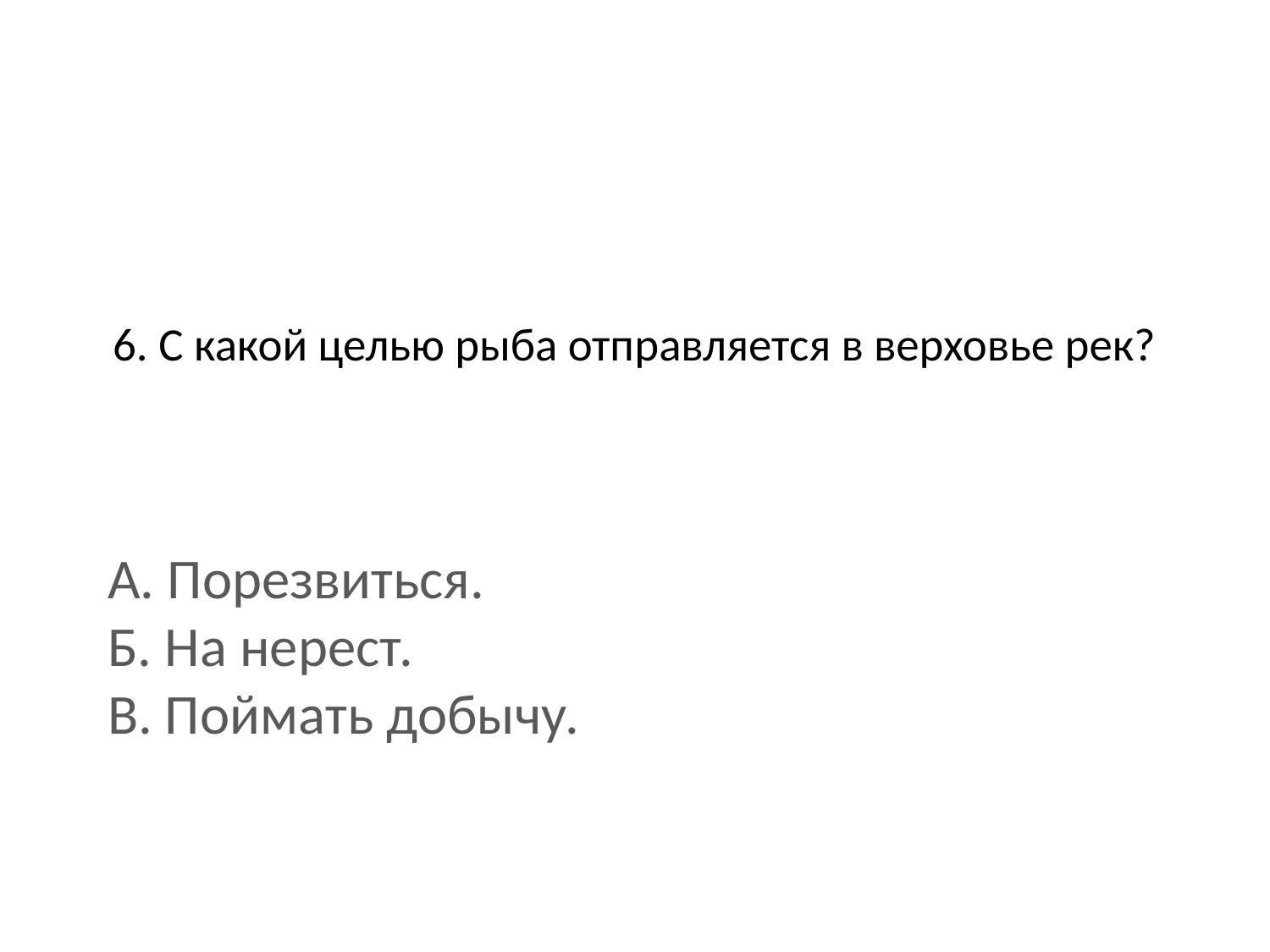

# 6. С какой целью рыба отправляется в верховье рек?
A. Порезвиться.
Б. На нерест.  
B. Поймать добычу.